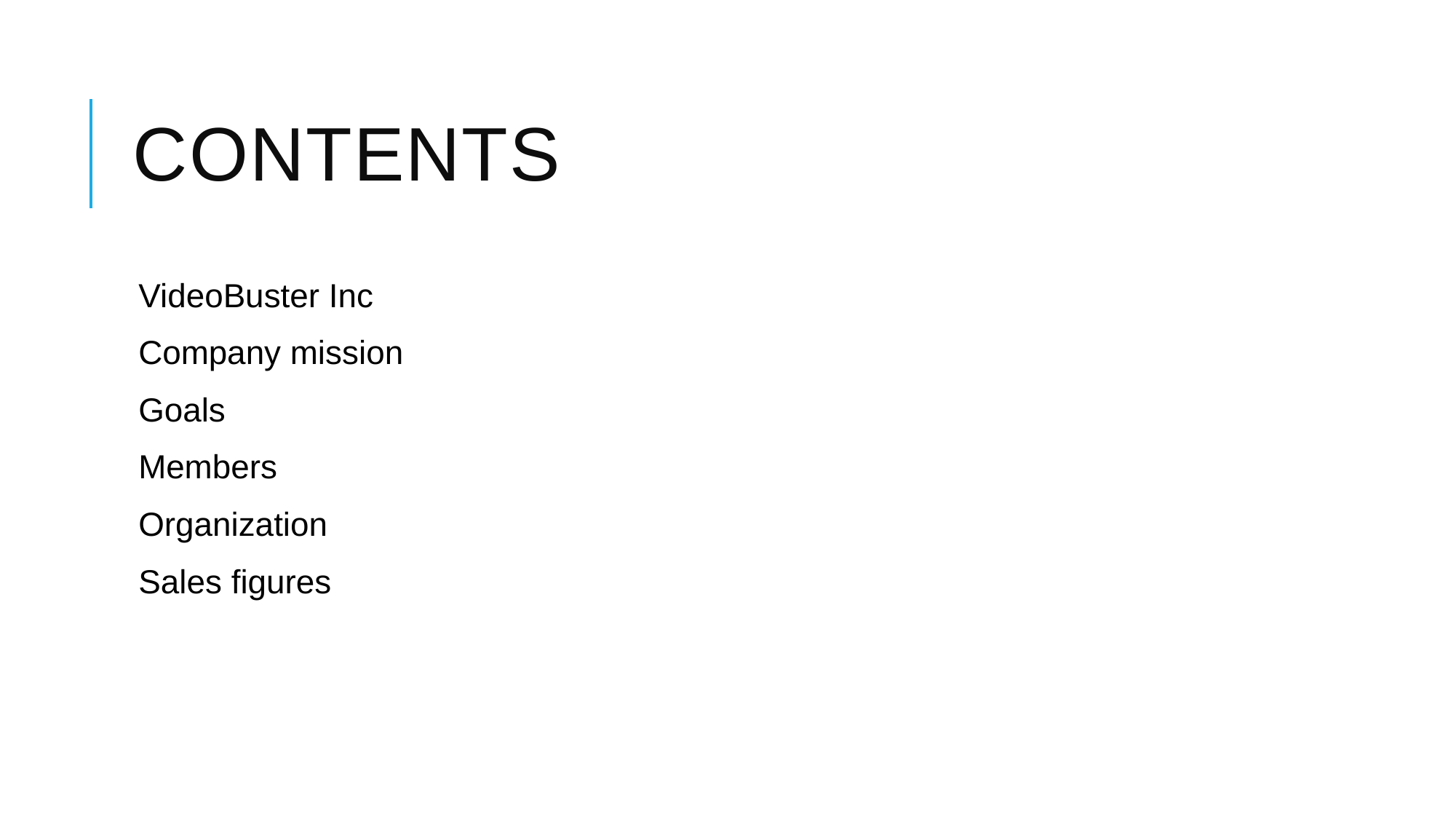

# Contents
VideoBuster Inc
Company mission
Goals
Members
Organization
Sales figures